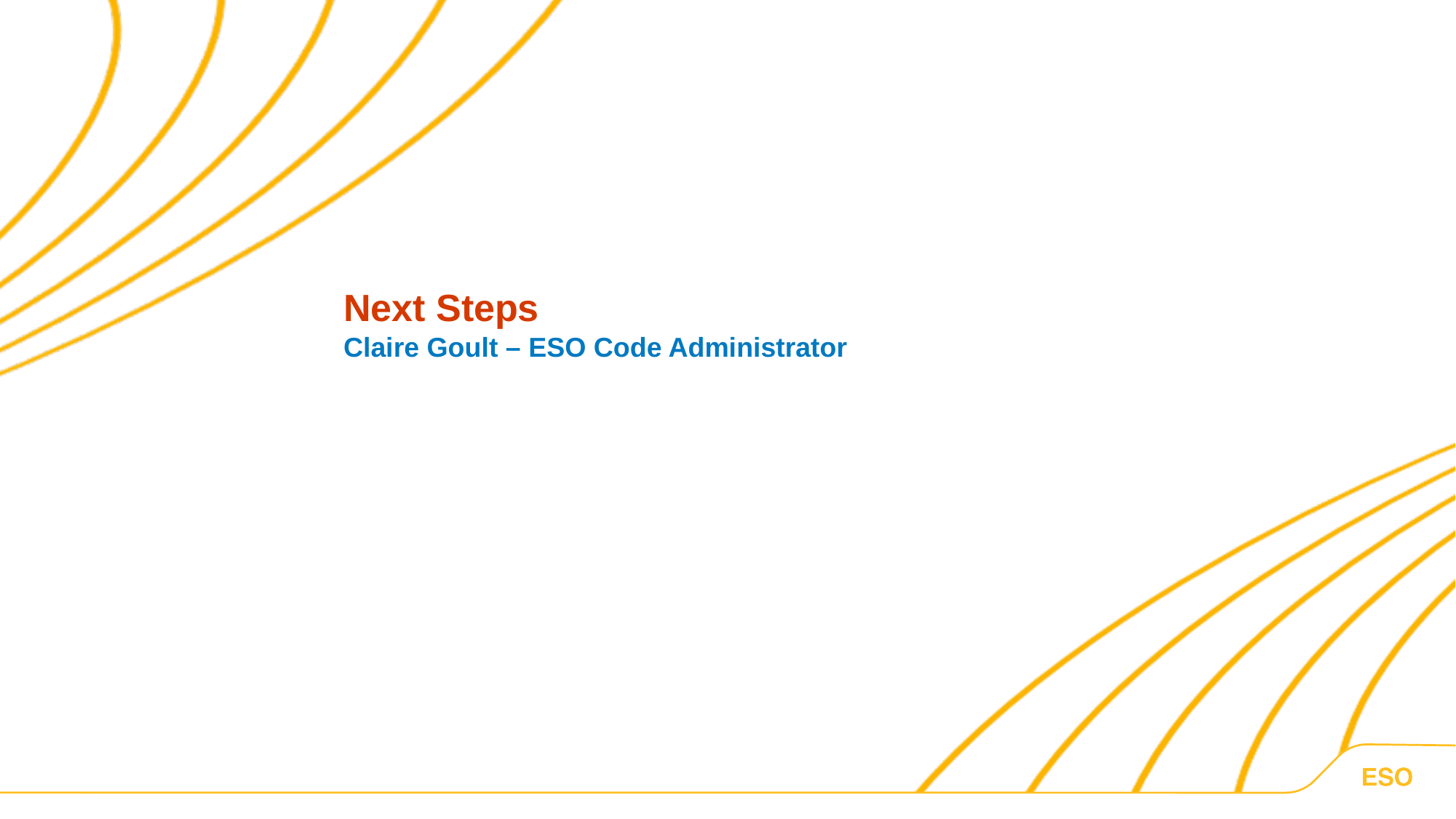

Next Steps
Claire Goult – ESO Code Administrator